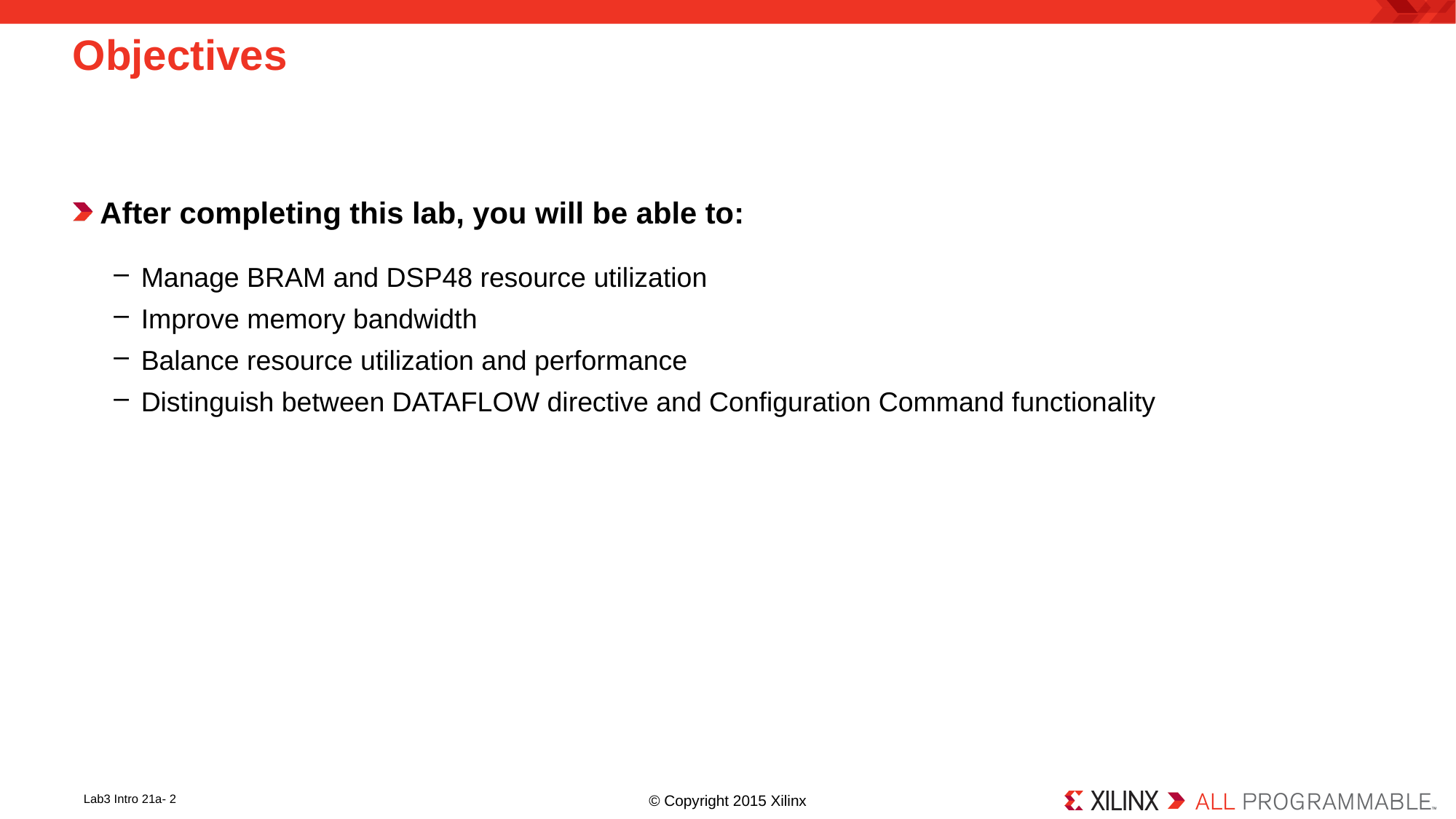

# Objectives
After completing this lab, you will be able to:

Manage BRAM and DSP48 resource utilization
Improve memory bandwidth
Balance resource utilization and performance
Distinguish between DATAFLOW directive and Configuration Command functionality
Lab3 Intro 21a- 2
© Copyright 2015 Xilinx